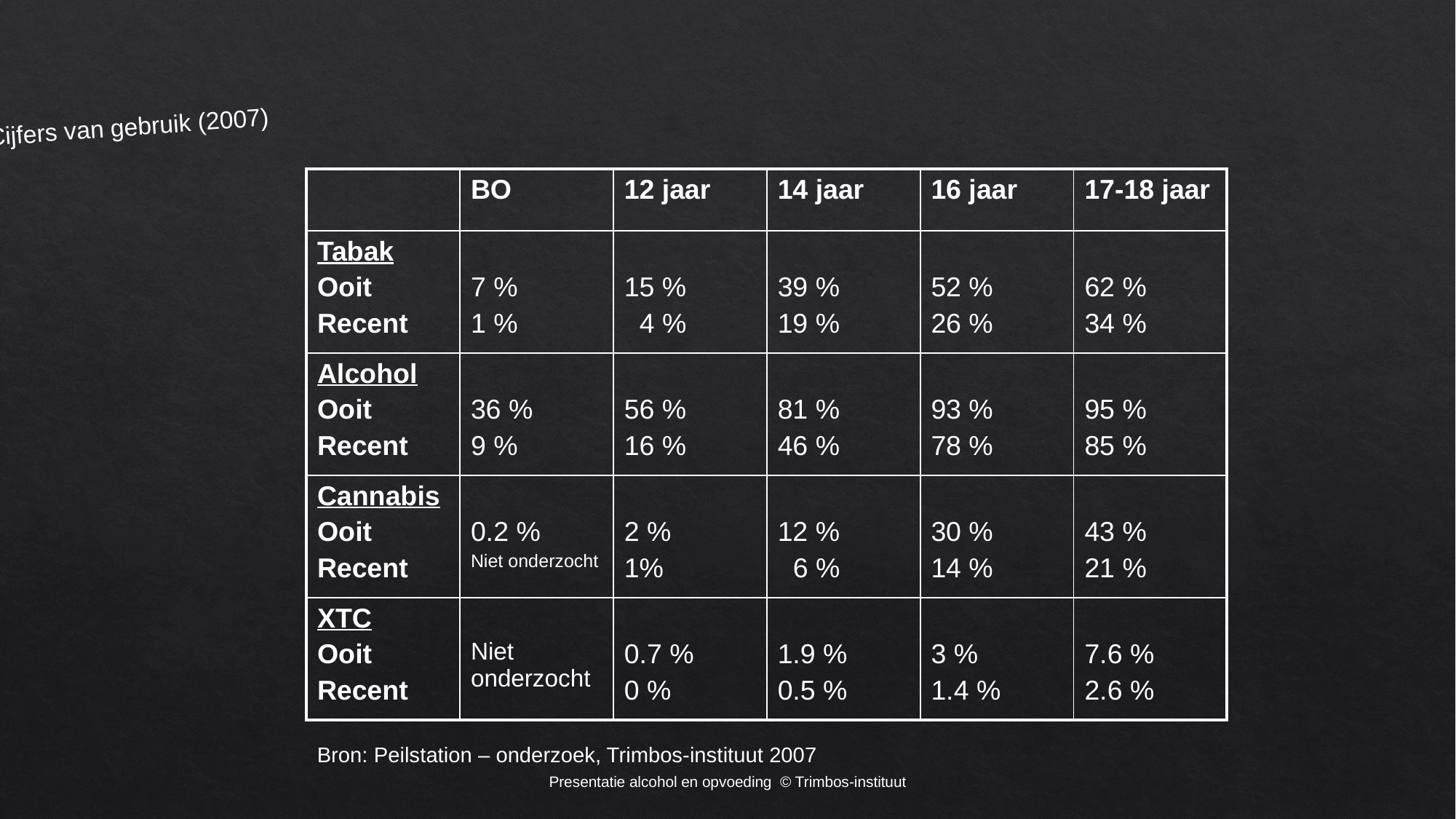

# Cijfers van gebruik (2007)
|  | BO | 12 jaar | 14 jaar | 16 jaar | 17-18 jaar |
| --- | --- | --- | --- | --- | --- |
| Tabak Ooit Recent | 7 % 1 % | 15 % 4 % | 39 % 19 % | 52 % 26 % | 62 % 34 % |
| Alcohol Ooit Recent | 36 % 9 % | 56 % 16 % | 81 % 46 % | 93 % 78 % | 95 % 85 % |
| Cannabis Ooit Recent | 0.2 % Niet onderzocht | 2 % 1% | 12 % 6 % | 30 % 14 % | 43 % 21 % |
| XTC Ooit Recent | Niet onderzocht | 0.7 % 0 % | 1.9 % 0.5 % | 3 % 1.4 % | 7.6 % 2.6 % |
Bron: Peilstation – onderzoek, Trimbos-instituut 2007

Presentatie alcohol en opvoeding  © Trimbos-instituut